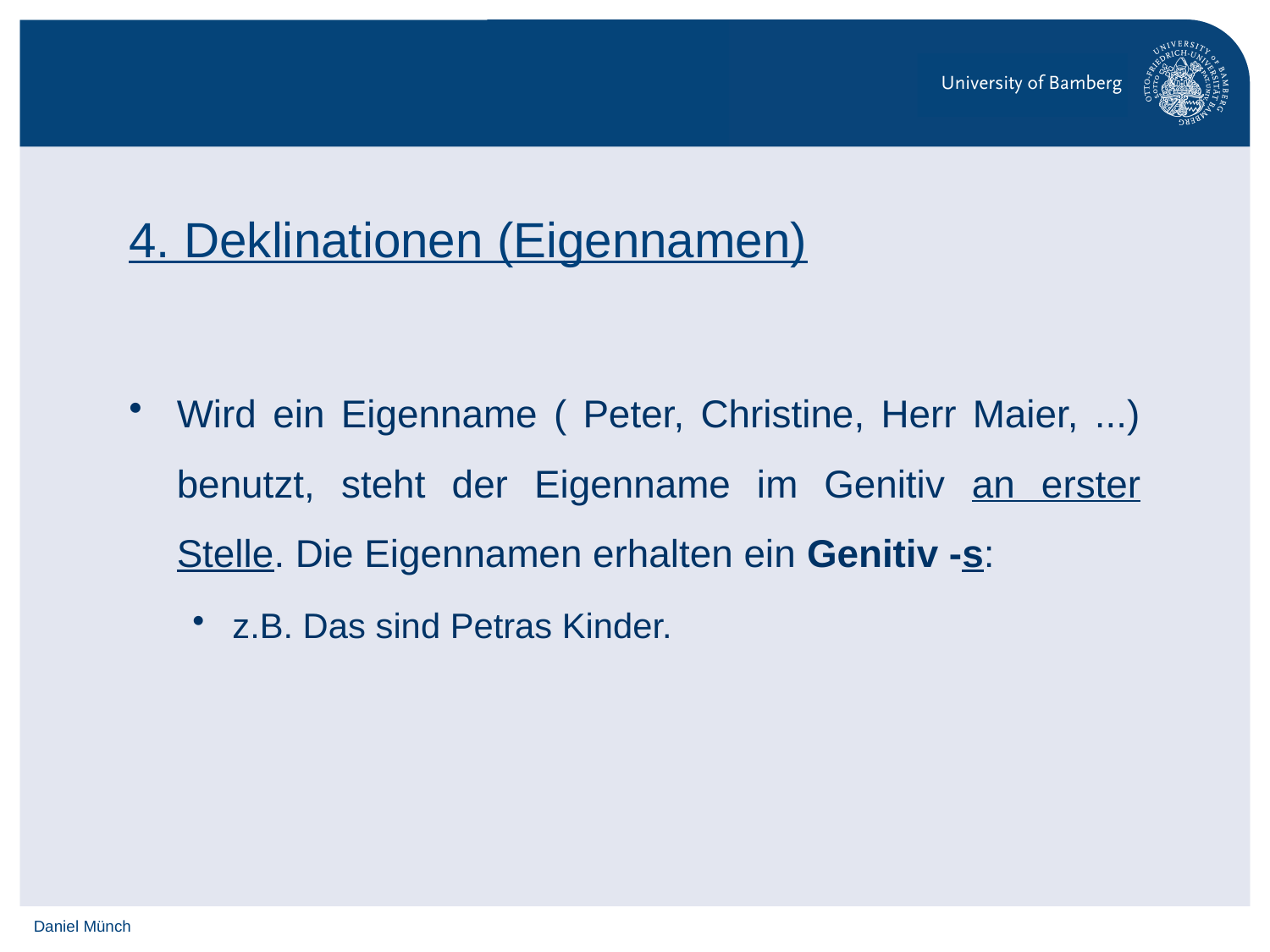

# 4. Deklinationen (Eigennamen)
Wird ein Eigenname ( Peter, Christine, Herr Maier, ...) benutzt, steht der Eigenname im Genitiv an erster Stelle. Die Eigennamen erhalten ein Genitiv -s:
z.B. Das sind Petras Kinder.